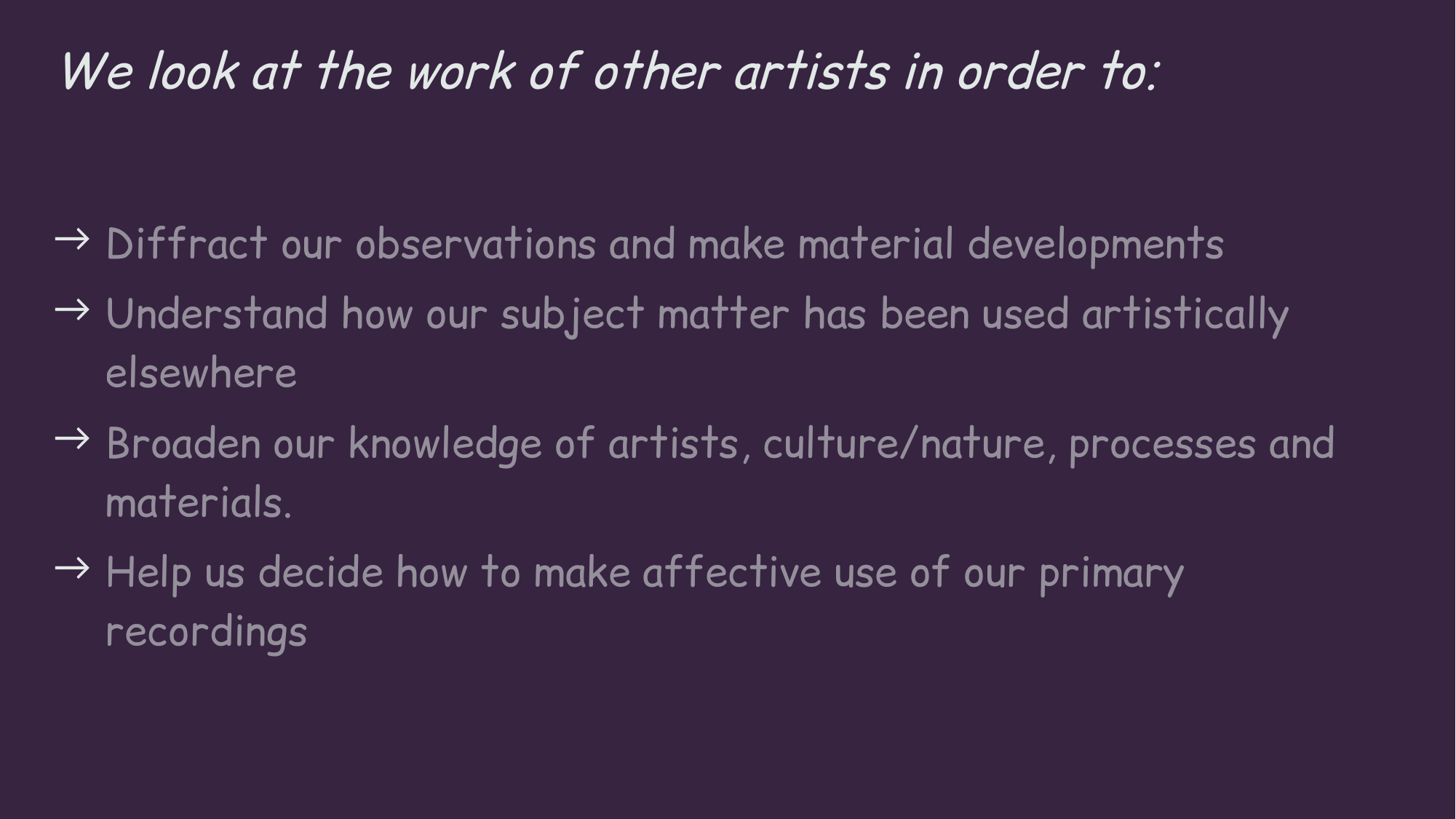

# We look at the work of other artists in order to:
Diffract our observations and make material developments
Understand how our subject matter has been used artistically elsewhere
Broaden our knowledge of artists, culture/nature, processes and materials.
Help us decide how to make affective use of our primary recordings